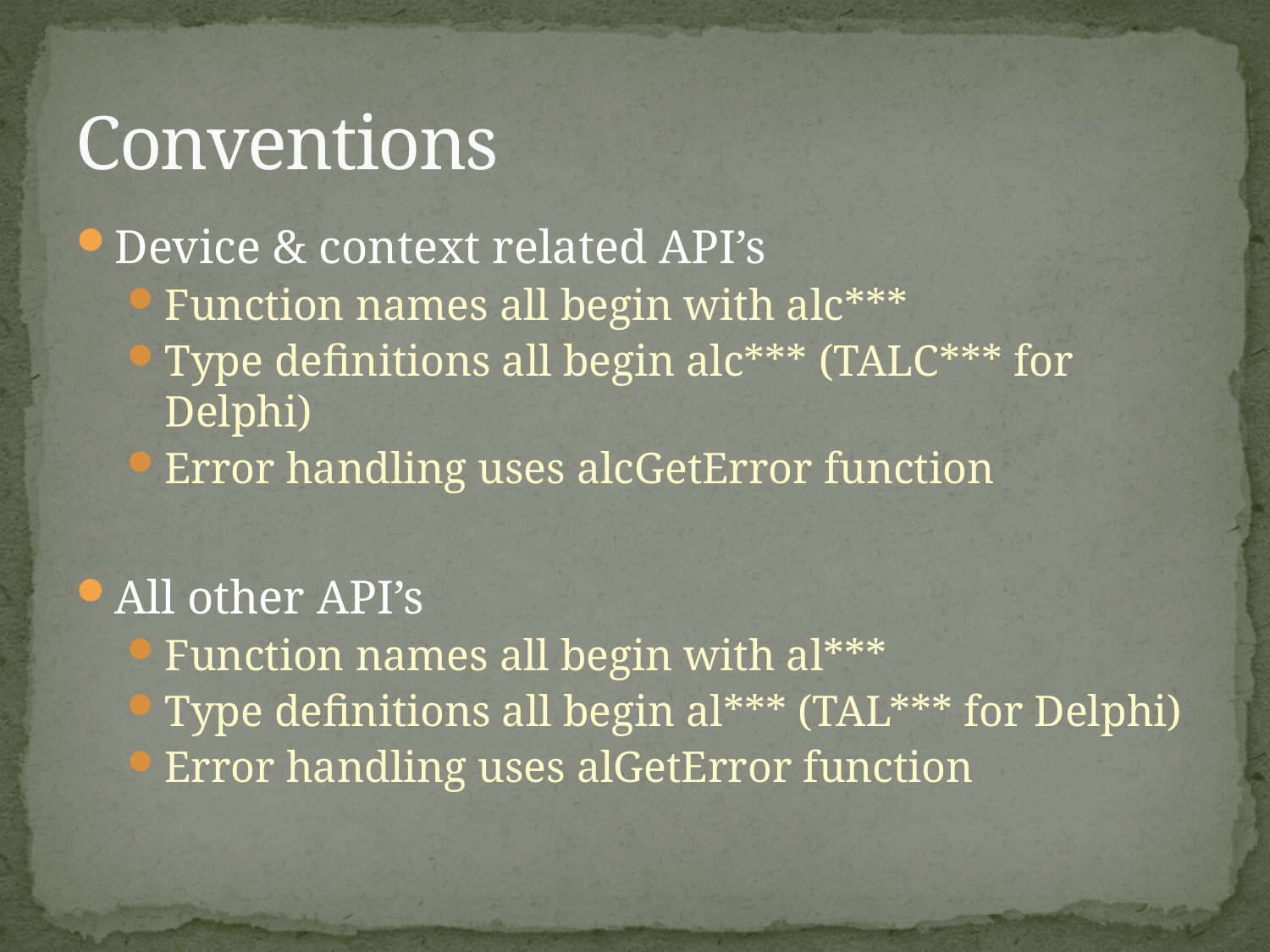

# Conventions
Device & context related API’s
Function names all begin with alc***
Type definitions all begin alc*** (TALC*** for Delphi)
Error handling uses alcGetError function

All other API’s
Function names all begin with al***
Type definitions all begin al*** (TAL*** for Delphi)
Error handling uses alGetError function